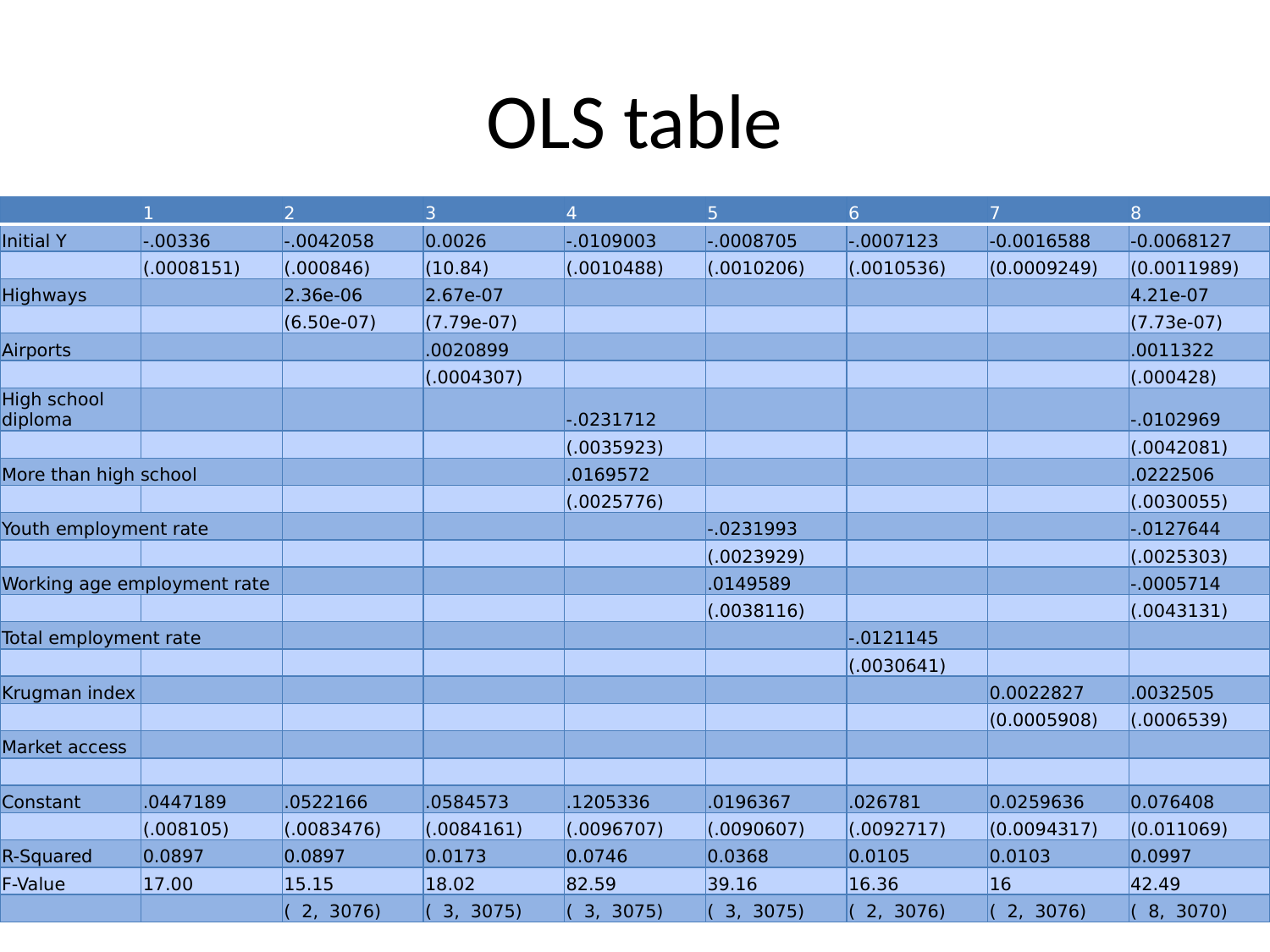

# OLS table
|  | 1 | 2 | 3 | 4 | 5 | 6 | 7 | 8 |
| --- | --- | --- | --- | --- | --- | --- | --- | --- |
| Initial Y | -.00336 | -.0042058 | 0.0026 | -.0109003 | -.0008705 | -.0007123 | -0.0016588 | -0.0068127 |
|  | (.0008151) | (.000846) | (10.84) | (.0010488) | (.0010206) | (.0010536) | (0.0009249) | (0.0011989) |
| Highways |  | 2.36e-06 | 2.67e-07 |  |  |  |  | 4.21e-07 |
|  |  | (6.50e-07) | (7.79e-07) |  |  |  |  | (7.73e-07) |
| Airports |  |  | .0020899 |  |  |  |  | .0011322 |
|  |  |  | (.0004307) |  |  |  |  | (.000428) |
| High school diploma |  |  |  | -.0231712 |  |  |  | -.0102969 |
|  |  |  |  | (.0035923) |  |  |  | (.0042081) |
| More than high school |  |  |  | .0169572 |  |  |  | .0222506 |
|  |  |  |  | (.0025776) |  |  |  | (.0030055) |
| Youth employment rate |  |  |  |  | -.0231993 |  |  | -.0127644 |
|  |  |  |  |  | (.0023929) |  |  | (.0025303) |
| Working age employment rate |  |  |  |  | .0149589 |  |  | -.0005714 |
|  |  |  |  |  | (.0038116) |  |  | (.0043131) |
| Total employment rate |  |  |  |  |  | -.0121145 |  |  |
|  |  |  |  |  |  | (.0030641) |  |  |
| Krugman index |  |  |  |  |  |  | 0.0022827 | .0032505 |
|  |  |  |  |  |  |  | (0.0005908) | (.0006539) |
| Market access |  |  |  |  |  |  |  |  |
|  |  |  |  |  |  |  |  |  |
| Constant | .0447189 | .0522166 | .0584573 | .1205336 | .0196367 | .026781 | 0.0259636 | 0.076408 |
|  | (.008105) | (.0083476) | (.0084161) | (.0096707) | (.0090607) | (.0092717) | (0.0094317) | (0.011069) |
| R-Squared | 0.0897 | 0.0897 | 0.0173 | 0.0746 | 0.0368 | 0.0105 | 0.0103 | 0.0997 |
| F-Value | 17.00 | 15.15 | 18.02 | 82.59 | 39.16 | 16.36 | 16 | 42.49 |
|  |  | ( 2, 3076) | ( 3, 3075) | ( 3, 3075) | ( 3, 3075) | ( 2, 3076) | ( 2, 3076) | ( 8, 3070) |